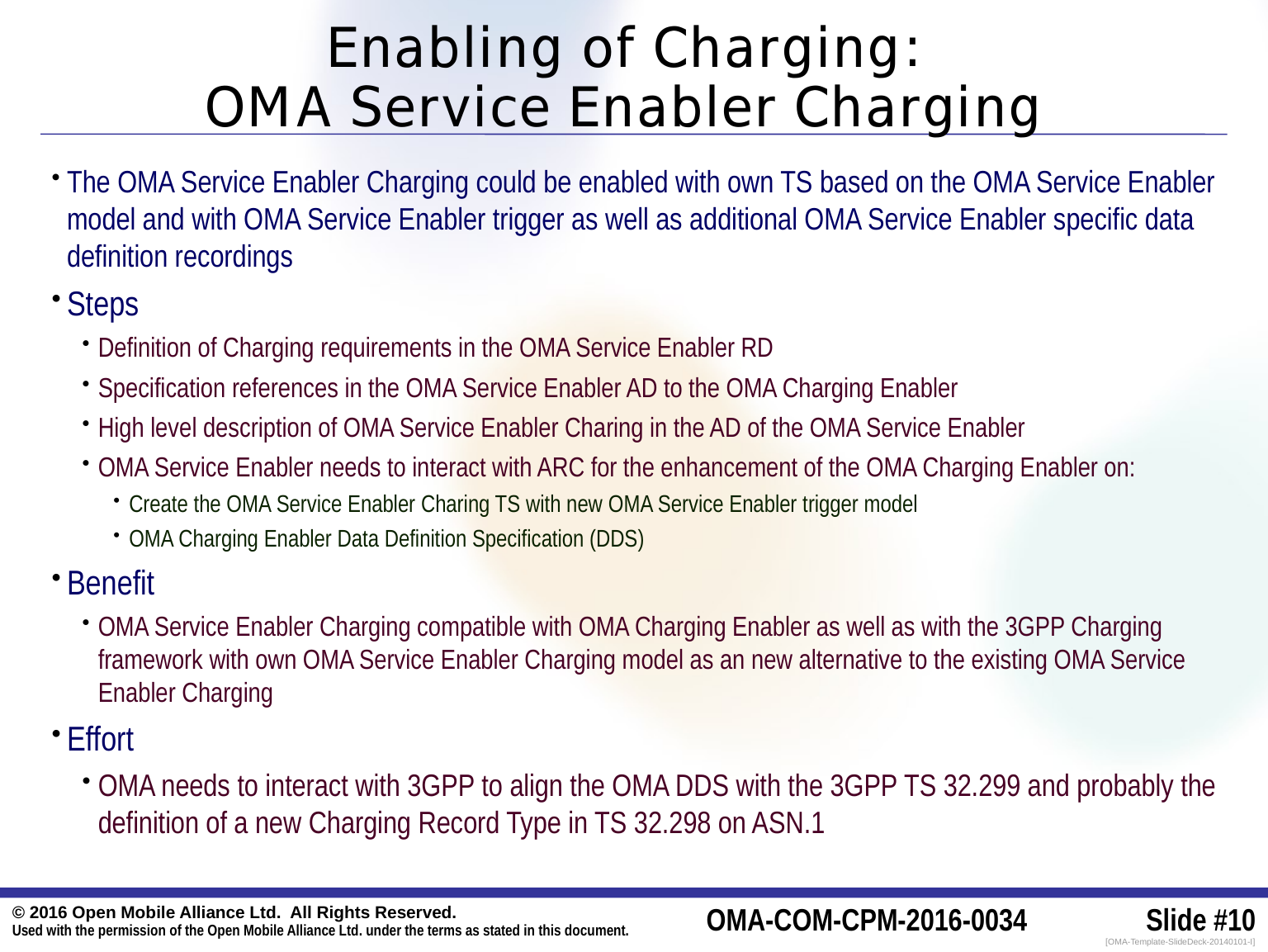

# Enabling of Charging: OMA Service Enabler Charging
The OMA Service Enabler Charging could be enabled with own TS based on the OMA Service Enabler model and with OMA Service Enabler trigger as well as additional OMA Service Enabler specific data definition recordings
Steps
Definition of Charging requirements in the OMA Service Enabler RD
Specification references in the OMA Service Enabler AD to the OMA Charging Enabler
High level description of OMA Service Enabler Charing in the AD of the OMA Service Enabler
OMA Service Enabler needs to interact with ARC for the enhancement of the OMA Charging Enabler on:
Create the OMA Service Enabler Charing TS with new OMA Service Enabler trigger model
OMA Charging Enabler Data Definition Specification (DDS)
Benefit
OMA Service Enabler Charging compatible with OMA Charging Enabler as well as with the 3GPP Charging framework with own OMA Service Enabler Charging model as an new alternative to the existing OMA Service Enabler Charging
Effort
OMA needs to interact with 3GPP to align the OMA DDS with the 3GPP TS 32.299 and probably the definition of a new Charging Record Type in TS 32.298 on ASN.1